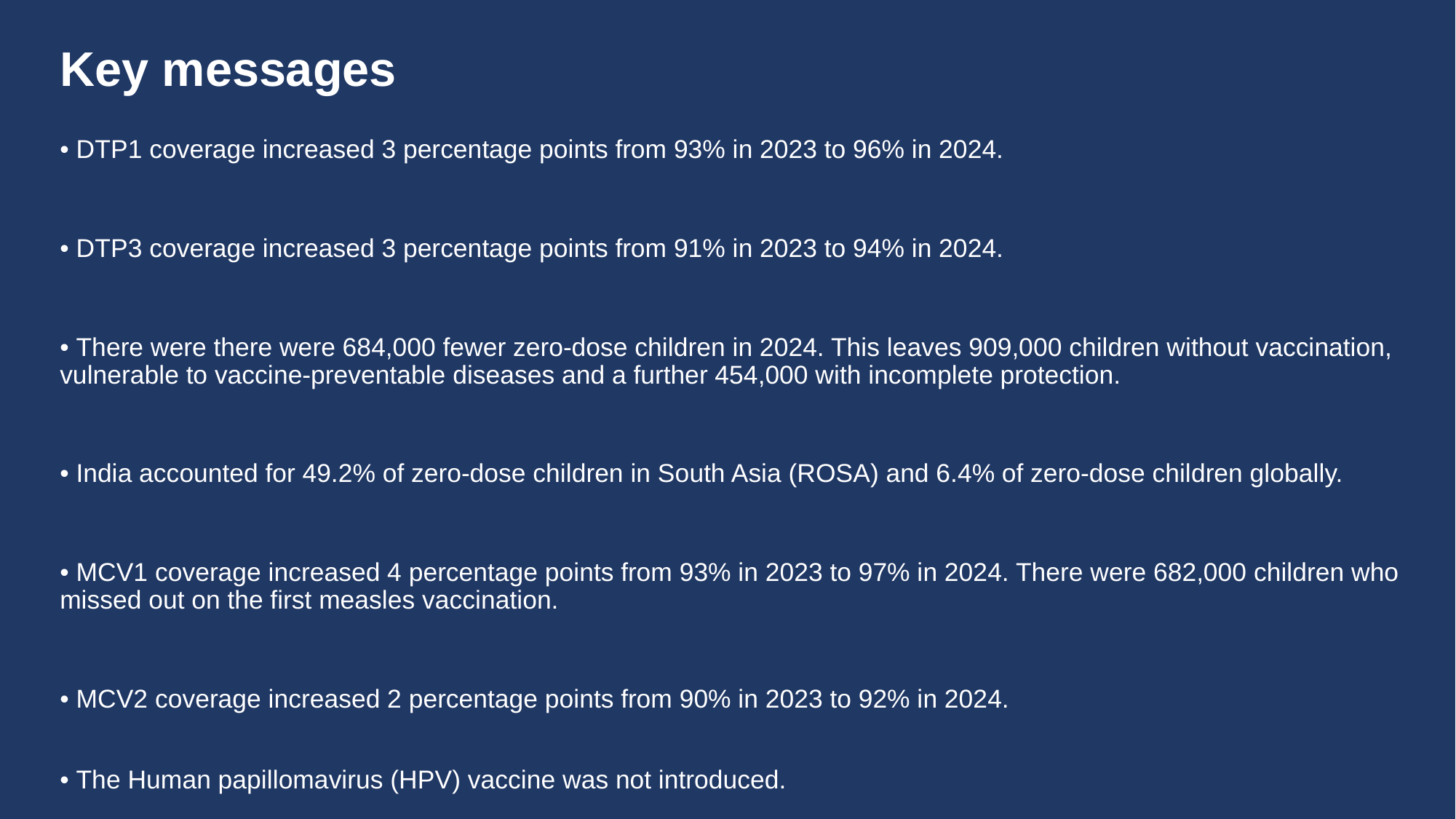

# Key messages
• DTP1 coverage increased 3 percentage points from 93% in 2023 to 96% in 2024.

• DTP3 coverage increased 3 percentage points from 91% in 2023 to 94% in 2024.

• There were there were 684,000 fewer zero-dose children in 2024. This leaves 909,000 children without vaccination, vulnerable to vaccine-preventable diseases and a further 454,000 with incomplete protection.

• India accounted for 49.2% of zero-dose children in South Asia (ROSA) and 6.4% of zero-dose children globally.

• MCV1 coverage increased 4 percentage points from 93% in 2023 to 97% in 2024. There were 682,000 children who missed out on the first measles vaccination.

• MCV2 coverage increased 2 percentage points from 90% in 2023 to 92% in 2024.

• The Human papillomavirus (HPV) vaccine was not introduced.